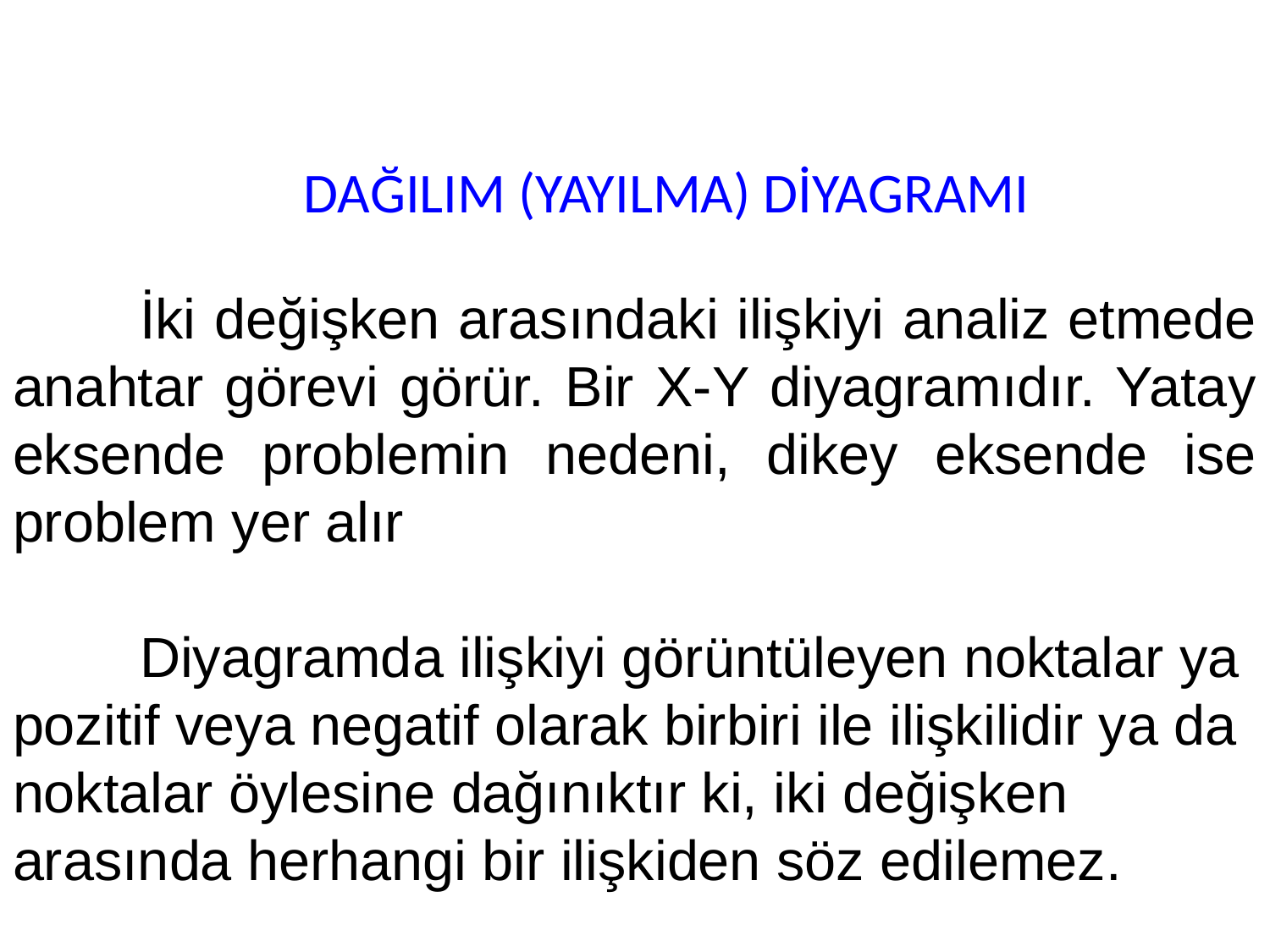

# DAĞILIM (YAYILMA) DİYAGRAMI
	İki değişken arasındaki ilişkiyi analiz etmede anahtar görevi görür. Bir X-Y diyagramıdır. Yatay eksende problemin nedeni, dikey eksende ise problem yer alır

	Diyagramda ilişkiyi görüntüleyen noktalar ya pozitif veya negatif olarak birbiri ile ilişkilidir ya da noktalar öylesine dağınıktır ki, iki değişken arasında herhangi bir ilişkiden söz edilemez.